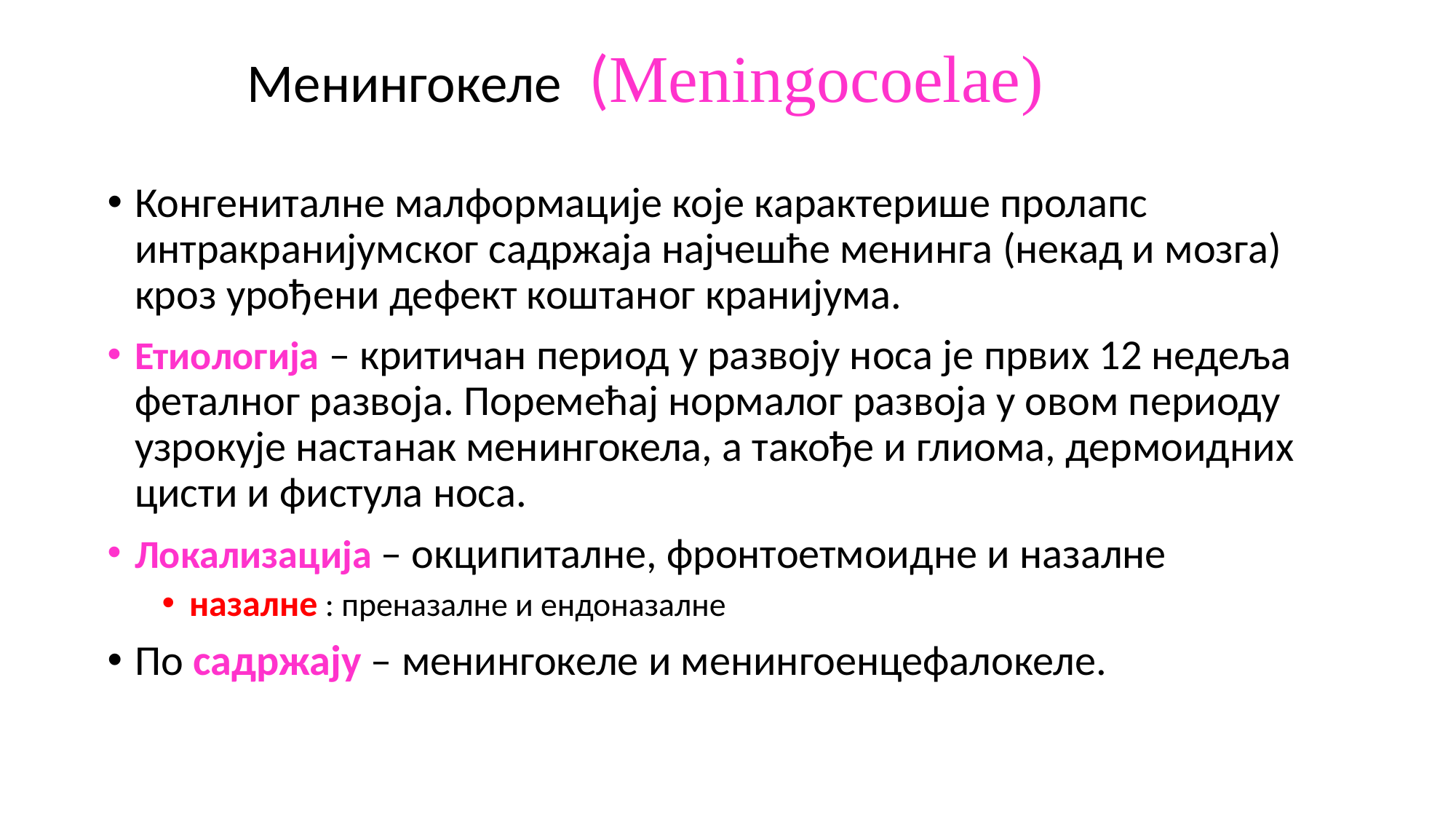

# Менингокеле  (Meningocoelae)
Конгениталне малформације које карактерише пролапс интракранијумског садржаја најчешће менинга (некад и мозга) кроз урођени дефект коштаног кранијума.
Етиологија – критичан период у развоју носа је првих 12 недеља феталног развоја. Поремећај нормалог развоја у овом периоду узрокује настанак менингокела, а такође и глиома, дермоидних цисти и фистула носа.
Локализација – окципиталне, фронтоетмоидне и назалне
назалне : преназалне и ендоназалне
По садржају – менингокеле и менингоенцефалокеле.